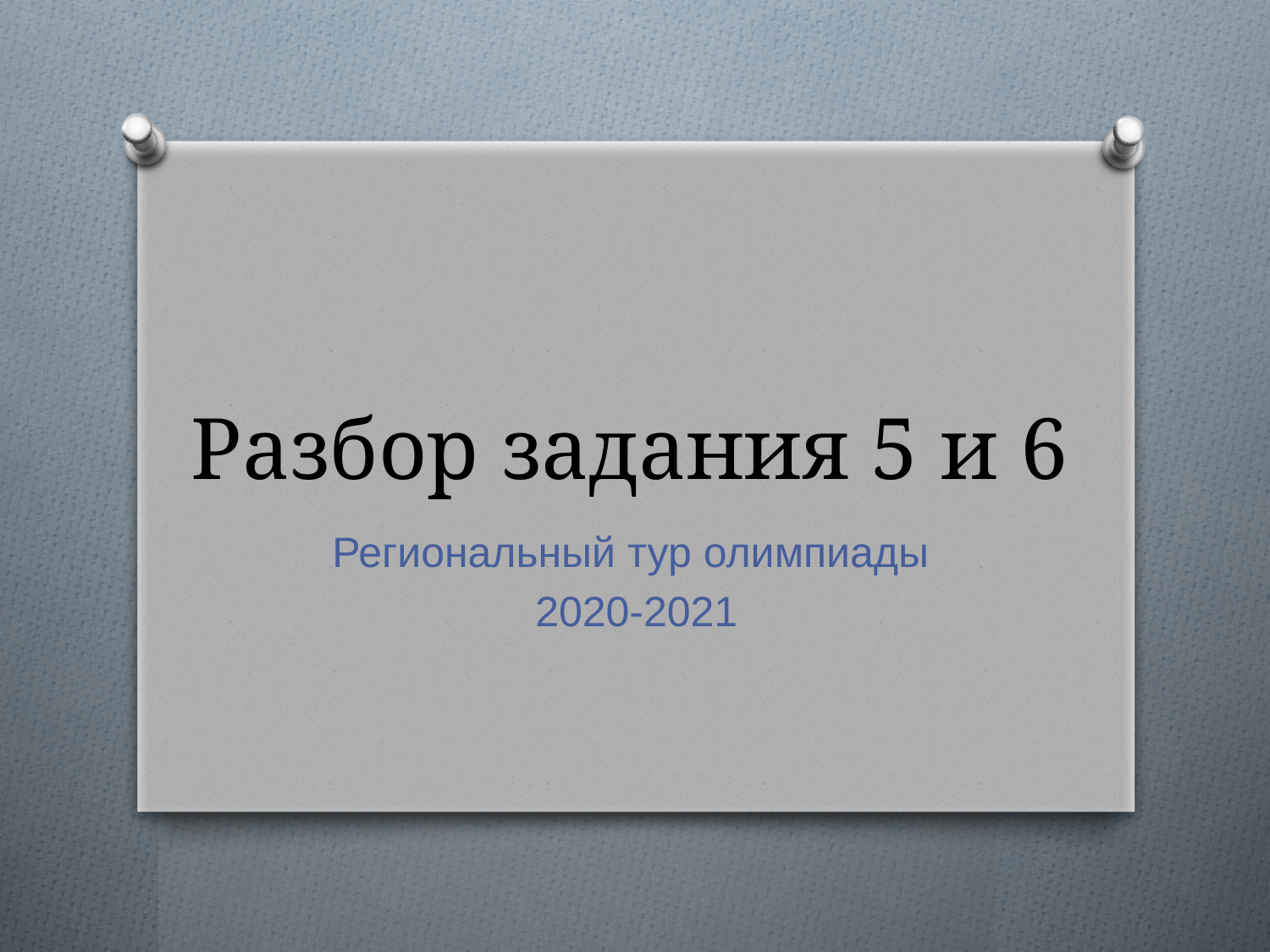

# Разбор задания 5 и 6
Региональный тур олимпиады
2020-2021